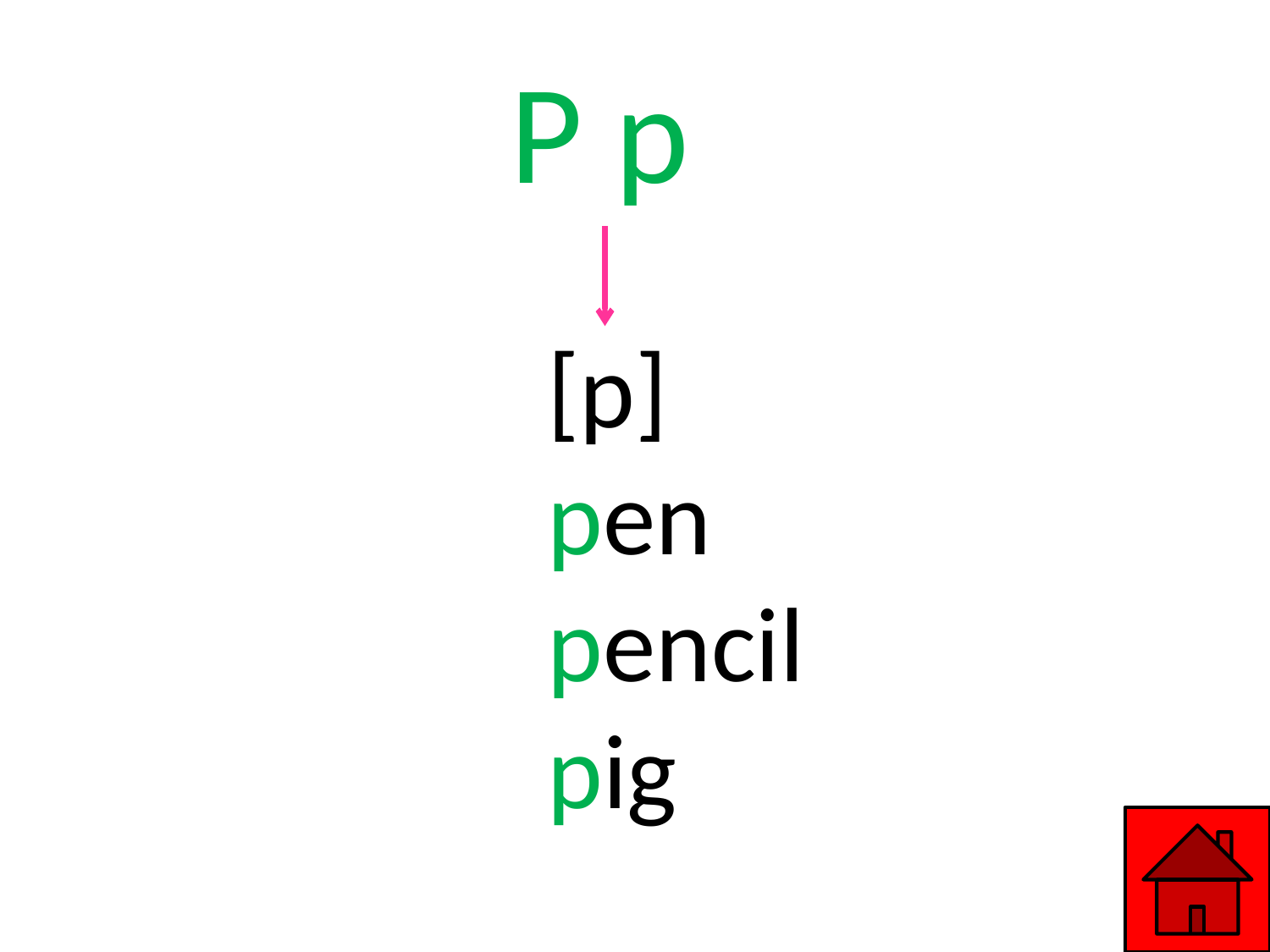

P p
#
[p]
pen
pencil
pig